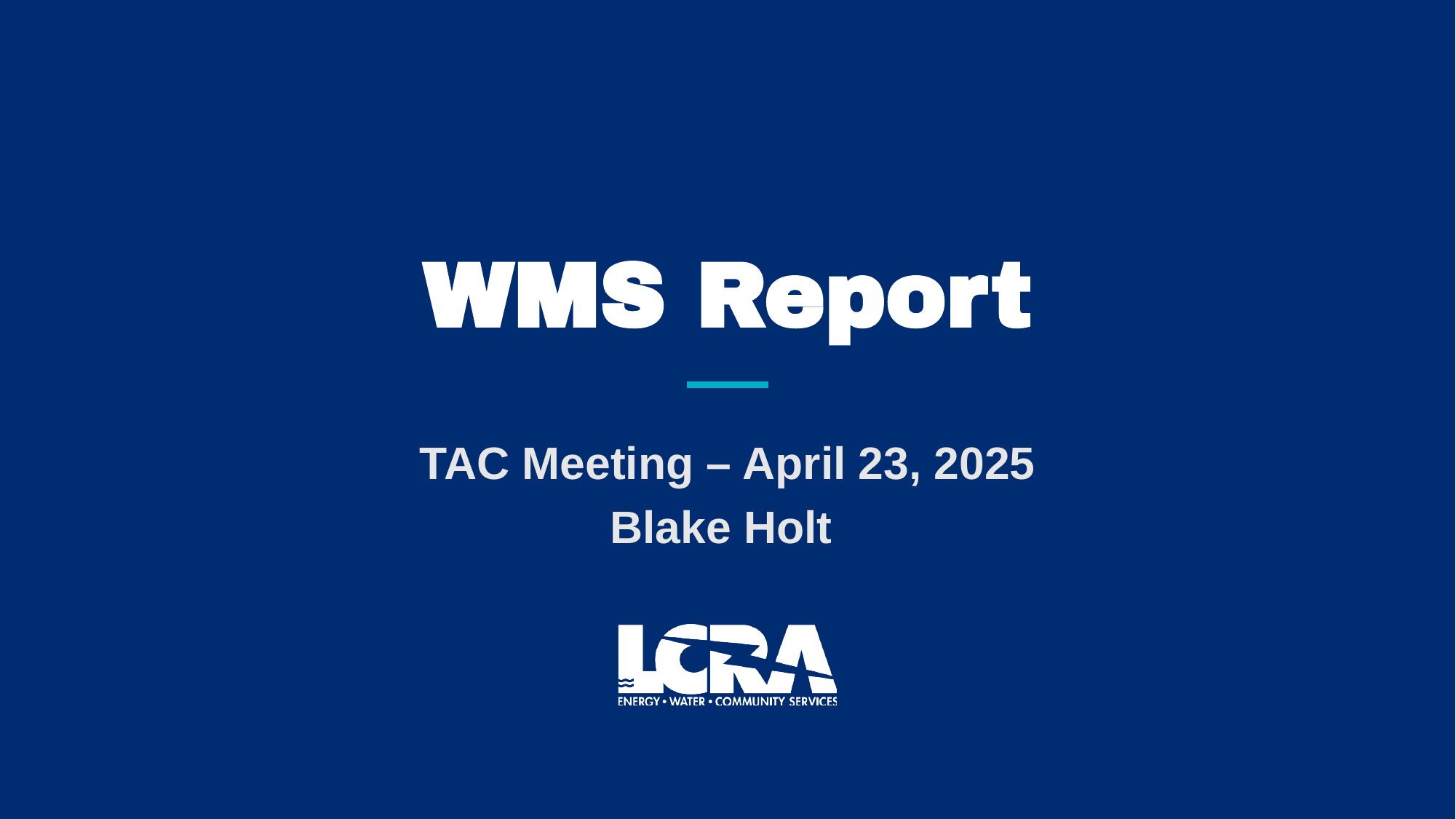

# WMS Report
TAC Meeting – April 23, 2025
Blake Holt